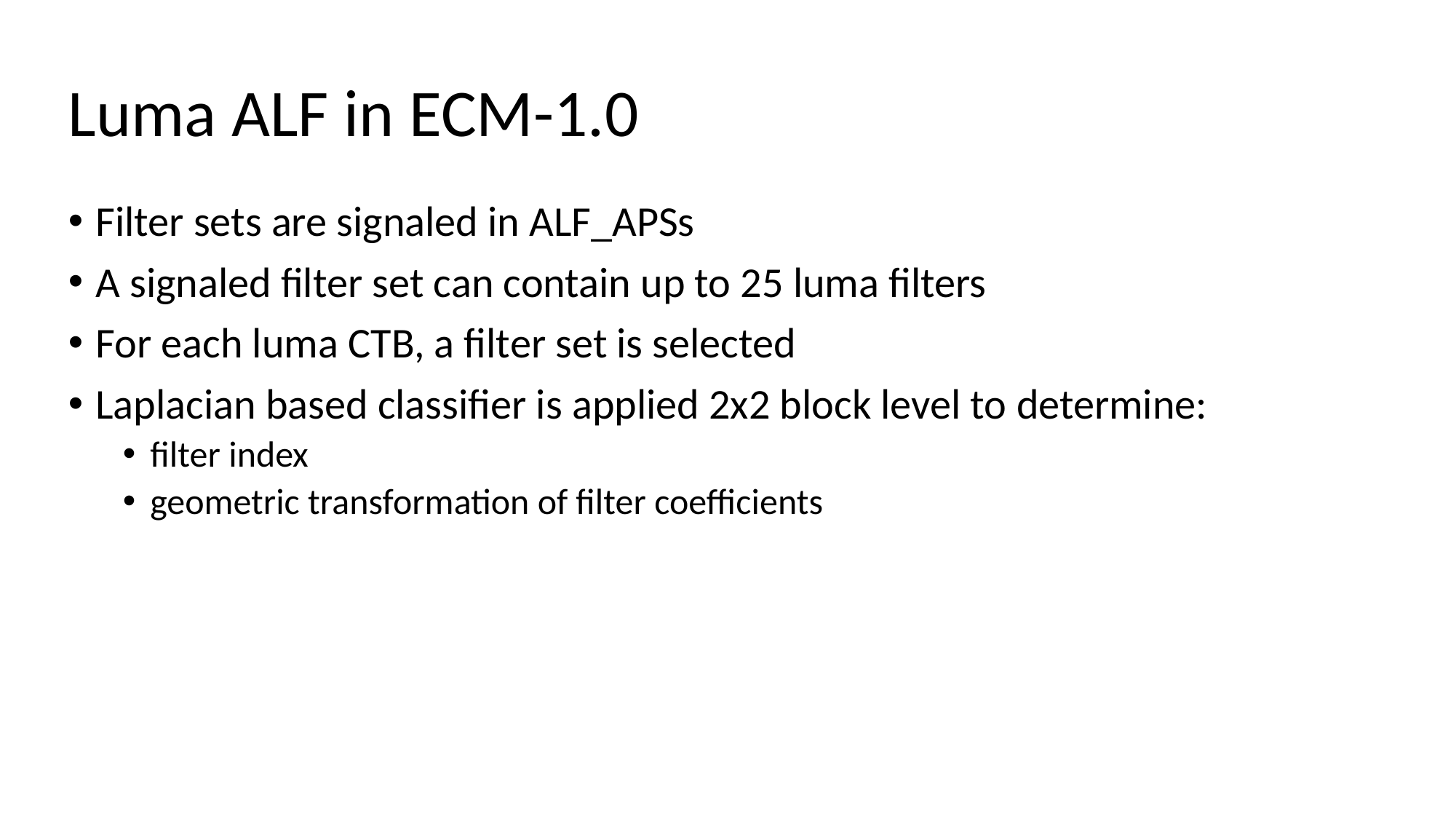

# Luma ALF in ECM-1.0
Filter sets are signaled in ALF_APSs
A signaled filter set can contain up to 25 luma filters
For each luma CTB, a filter set is selected
Laplacian based classifier is applied 2x2 block level to determine:
filter index
geometric transformation of filter coefficients